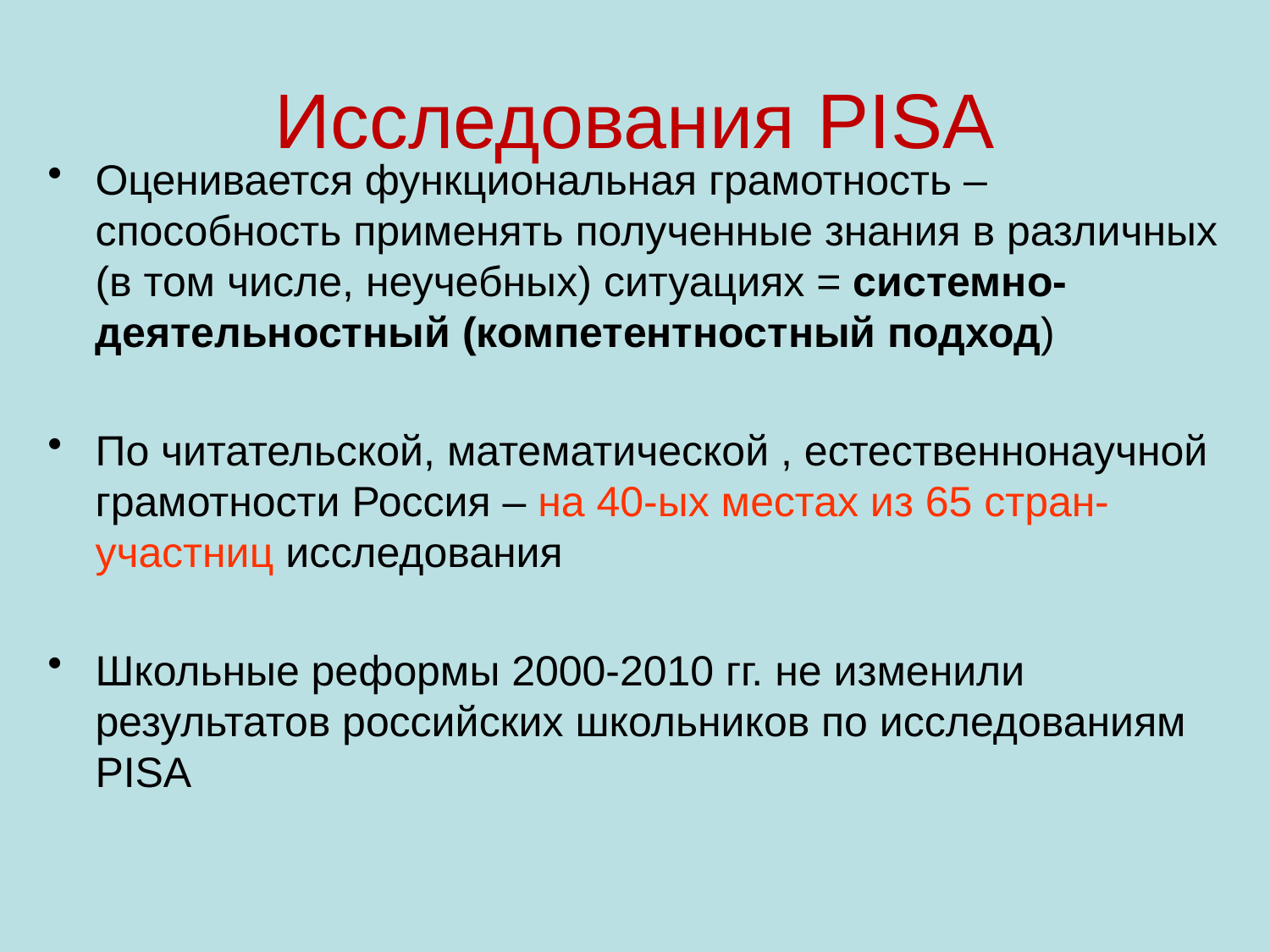

Исследования PISA
Оценивается функциональная грамотность – способность применять полученные знания в различных (в том числе, неучебных) ситуациях = системно-деятельностный (компетентностный подход)

По читательской, математической , естественнонаучной грамотности Россия – на 40-ых местах из 65 стран-участниц исследования

Школьные реформы 2000-2010 гг. не изменили результатов российских школьников по исследованиям PISA